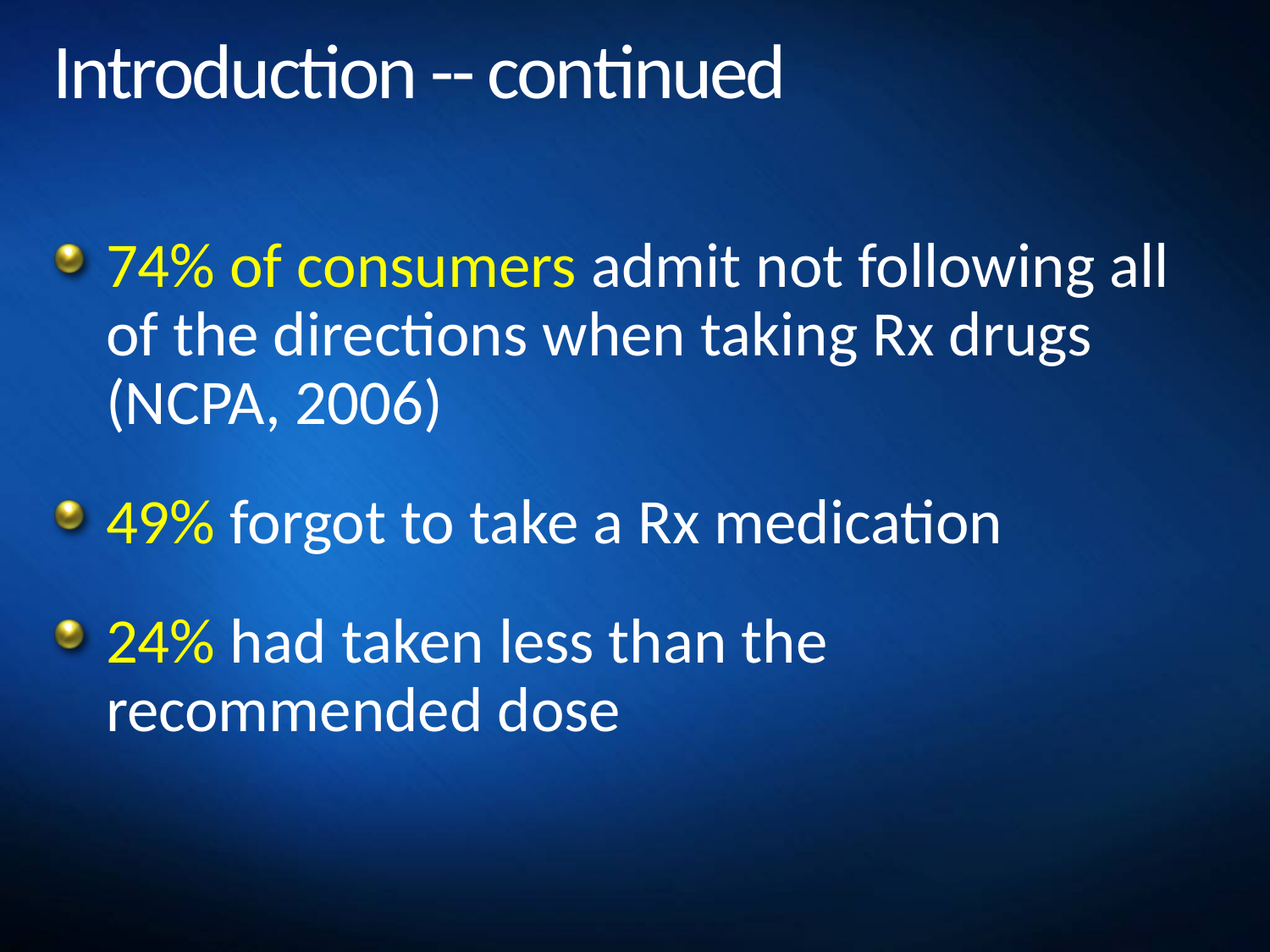

# Introduction -- continued
74% of consumers admit not following all of the directions when taking Rx drugs (NCPA, 2006)

49% forgot to take a Rx medication

24% had taken less than the recommended dose